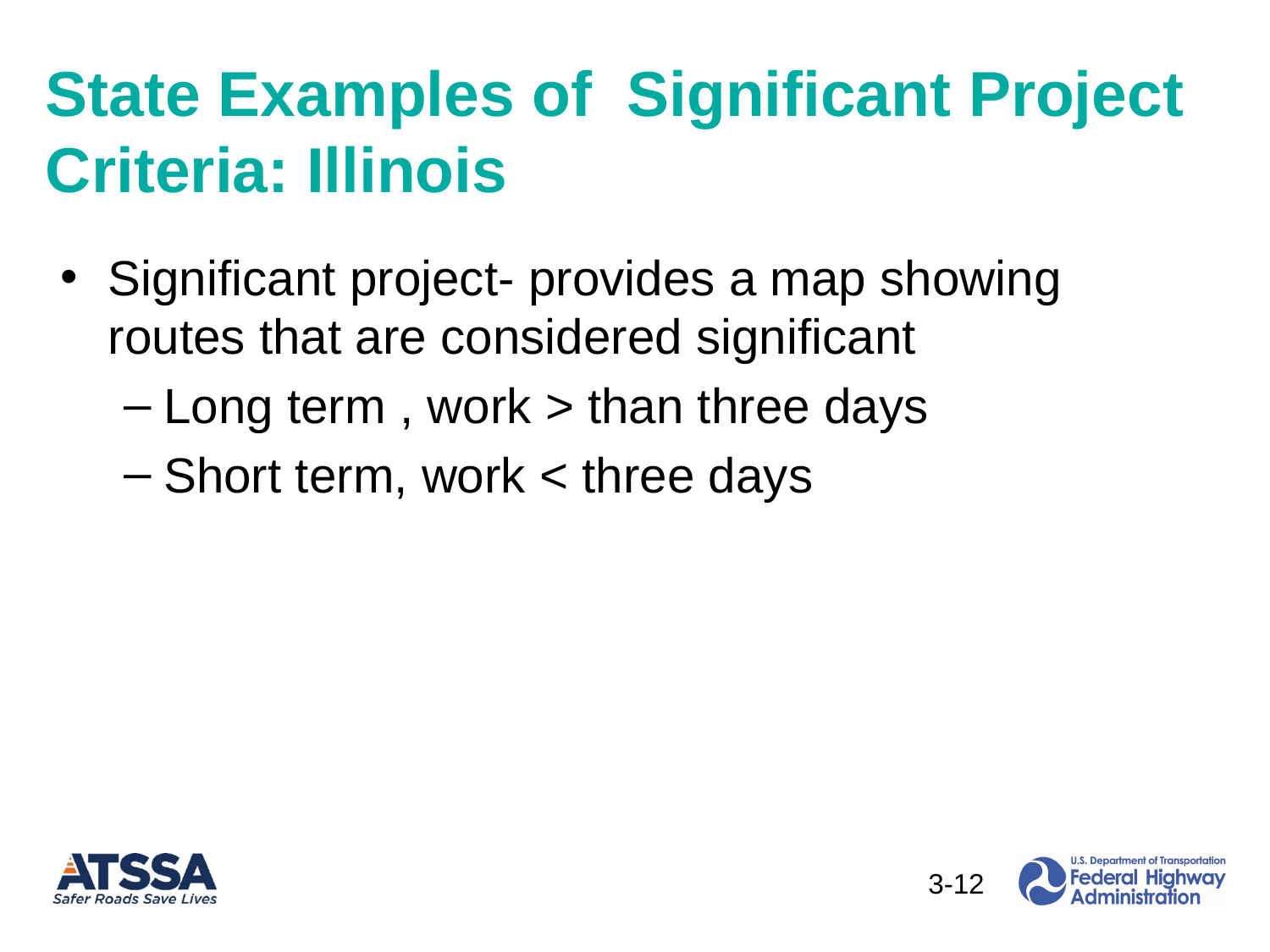

# State Examples of  Significant Project Criteria: Illinois
Significant project- provides a map showing  routes that are considered significant
Long term , work > than three days
Short term, work < three days